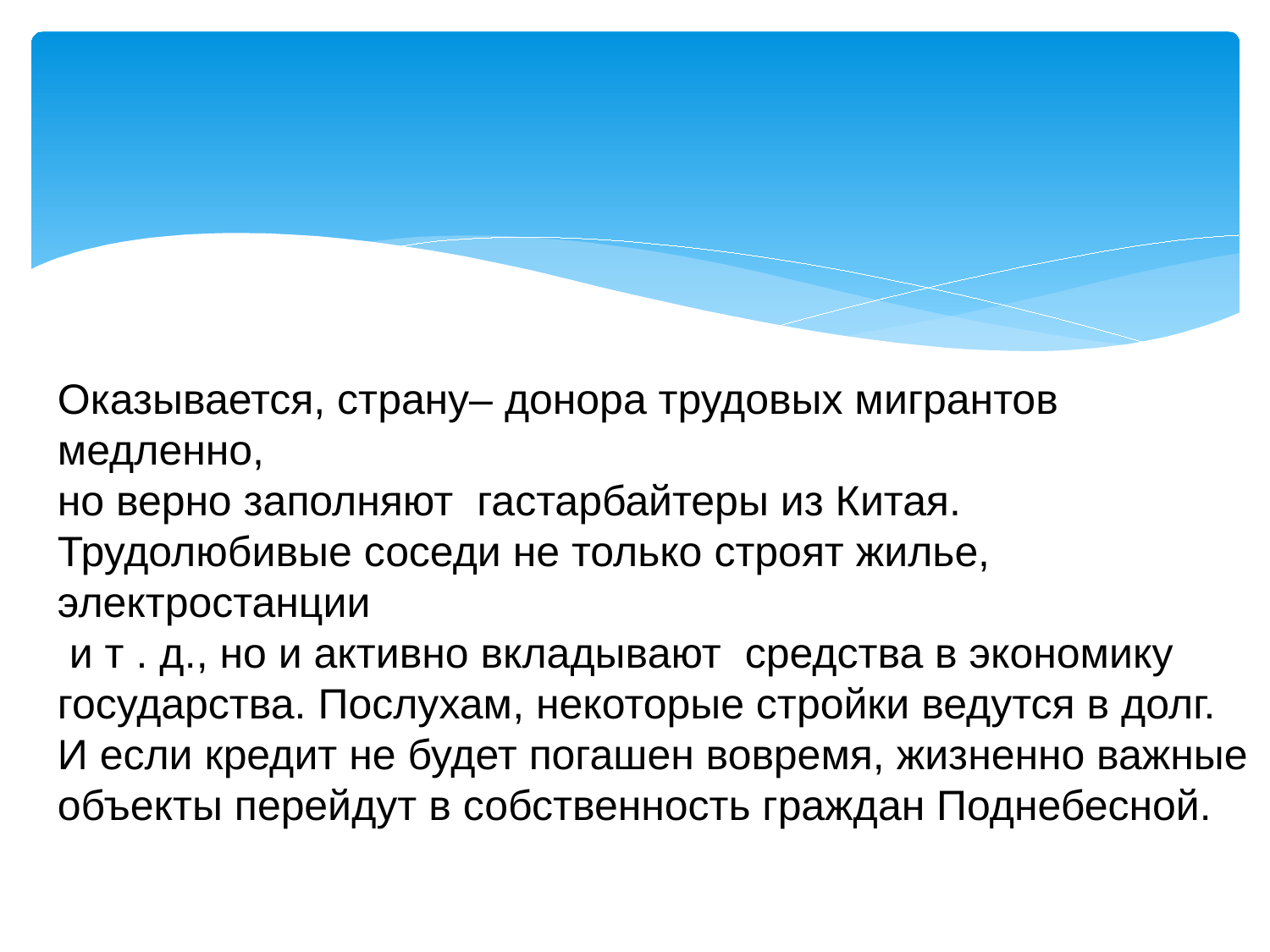

#
Оказывается, страну– донора трудовых мигрантов медленно,
но верно заполняют  гастарбайтеры из Китая.
Трудолюбивые соседи не только строят жилье, электростанции
 и т . д., но и активно вкладывают  средства в экономику
государства. Послухам, некоторые стройки ведутся в долг. И если кредит не будет погашен вовремя, жизненно важные объекты перейдут в собственность граждан Поднебесной.